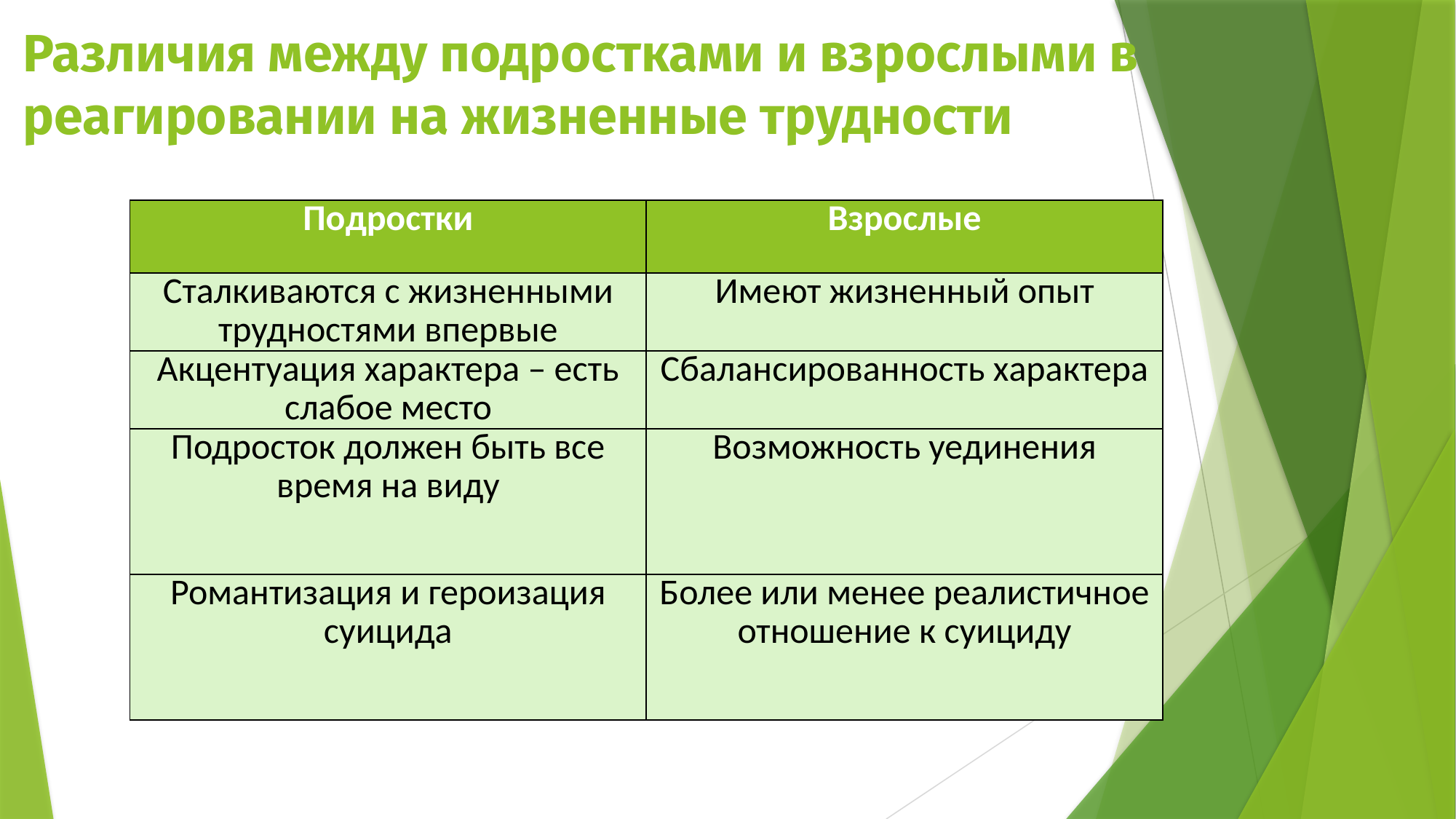

# Различия между подростками и взрослыми в реагировании на жизненные трудности
| Подростки | Взрослые |
| --- | --- |
| Сталкиваются с жизненными трудностями впервые | Имеют жизненный опыт |
| Акцентуация характера – есть слабое место | Сбалансированность характера |
| Подросток должен быть все время на виду | Возможность уединения |
| Романтизация и героизация суицида | Более или менее реалистичное отношение к суициду |